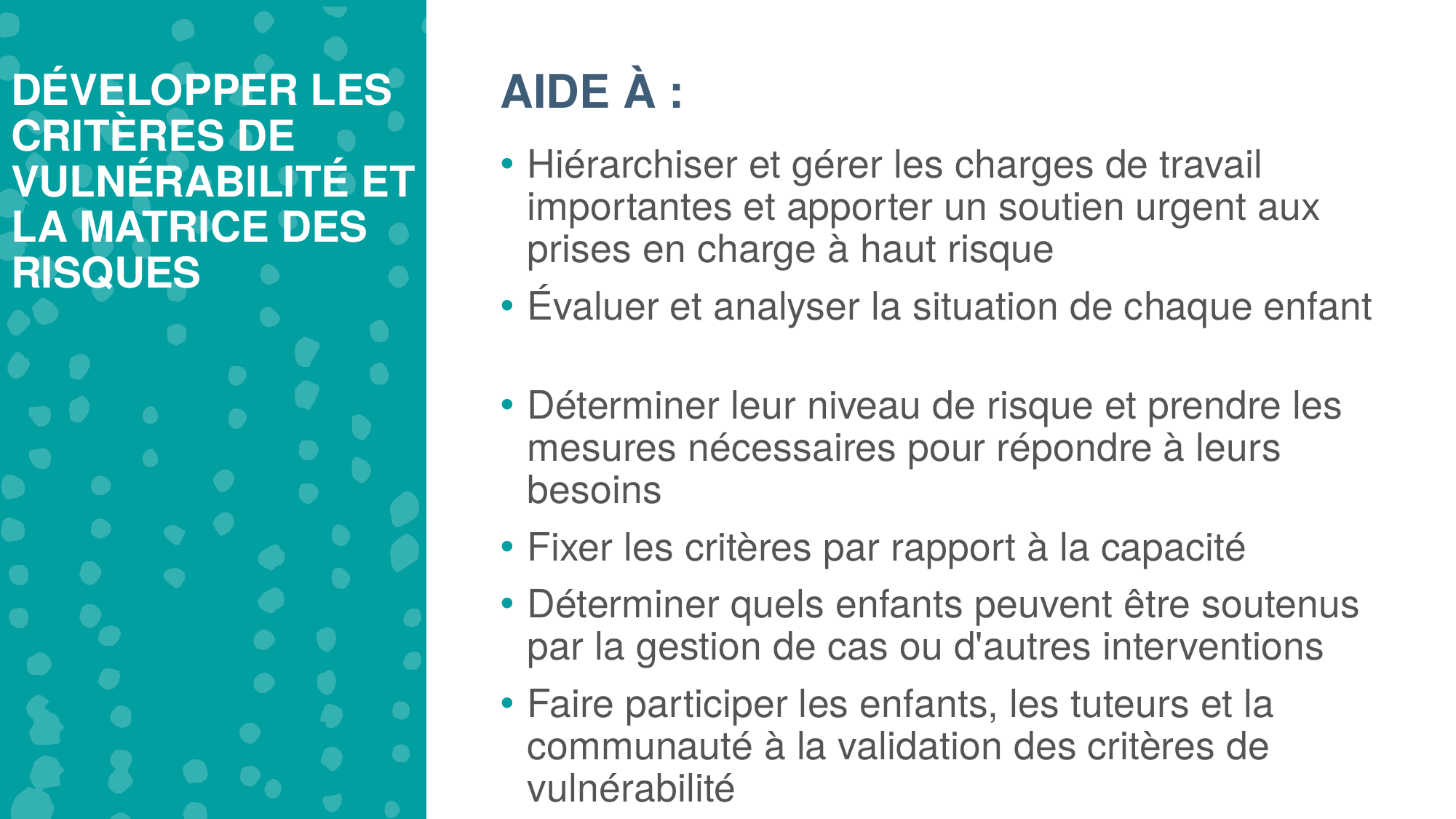

DÉVELOPPER LES CRITÈRES DE VULNÉRABILITÉ ET LA MATRICE DES RISQUES

AIDE À :
Hiérarchiser et gérer les charges de travail importantes et apporter un soutien urgent aux prises en charge à haut risque
Évaluer et analyser la situation de chaque enfant
Déterminer leur niveau de risque et prendre les mesures nécessaires pour répondre à leurs besoins
Fixer les critères par rapport à la capacité
Déterminer quels enfants peuvent être soutenus par la gestion de cas ou d'autres interventions
Faire participer les enfants, les tuteurs et la communauté à la validation des critères de vulnérabilité